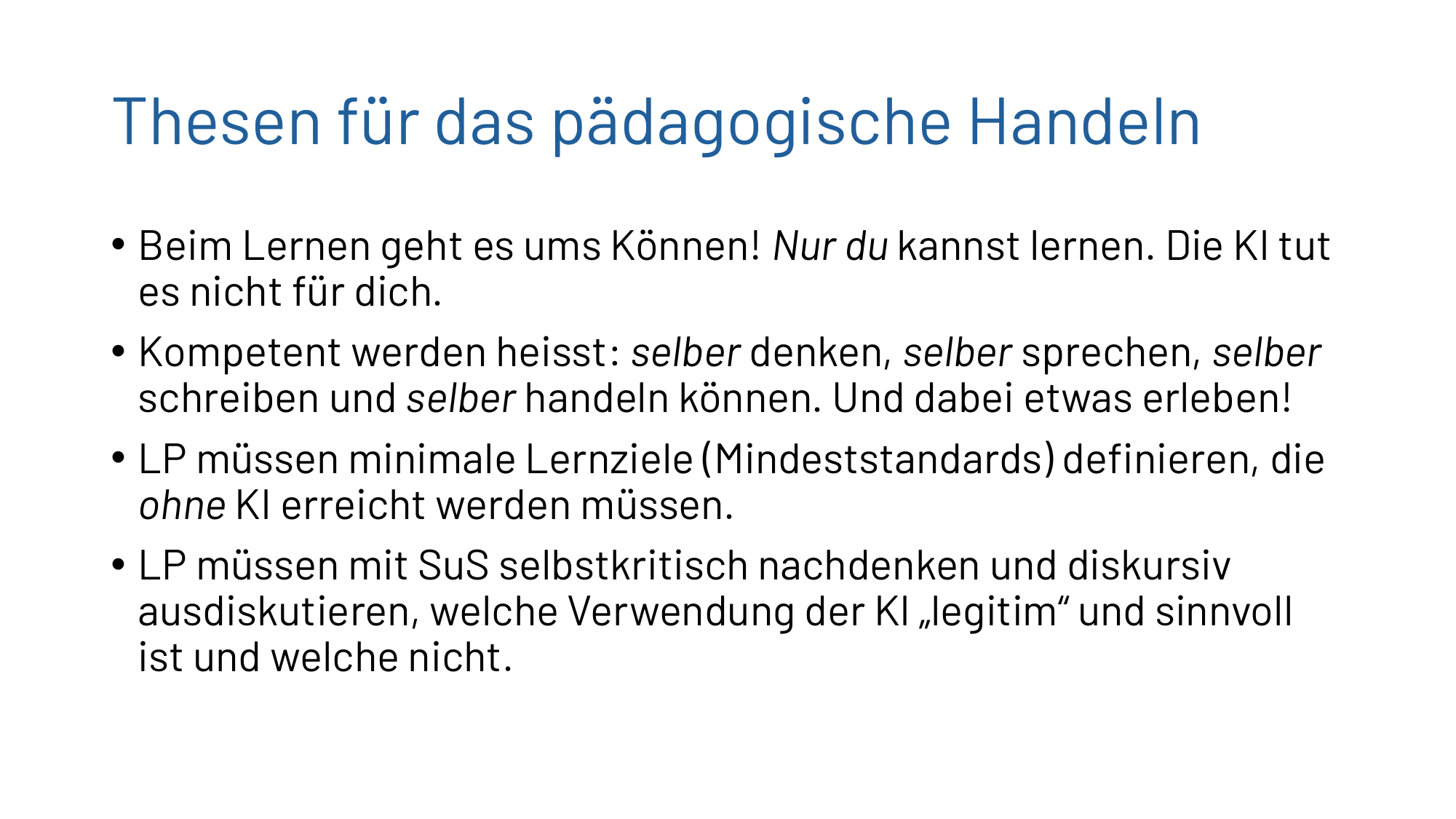

# Thesen für das pädagogische Handeln
Beim Lernen geht es ums Können! Nur du kannst lernen. Die KI tut es nicht für dich.
Kompetent werden heisst: selber denken, selber sprechen, selber schreiben und selber handeln können. Und dabei etwas erleben!
LP müssen minimale Lernziele (Mindeststandards) definieren, die ohne KI erreicht werden müssen.
LP müssen mit SuS selbstkritisch nachdenken und diskursiv ausdiskutieren, welche Verwendung der KI „legitim“ und sinnvoll ist und welche nicht.